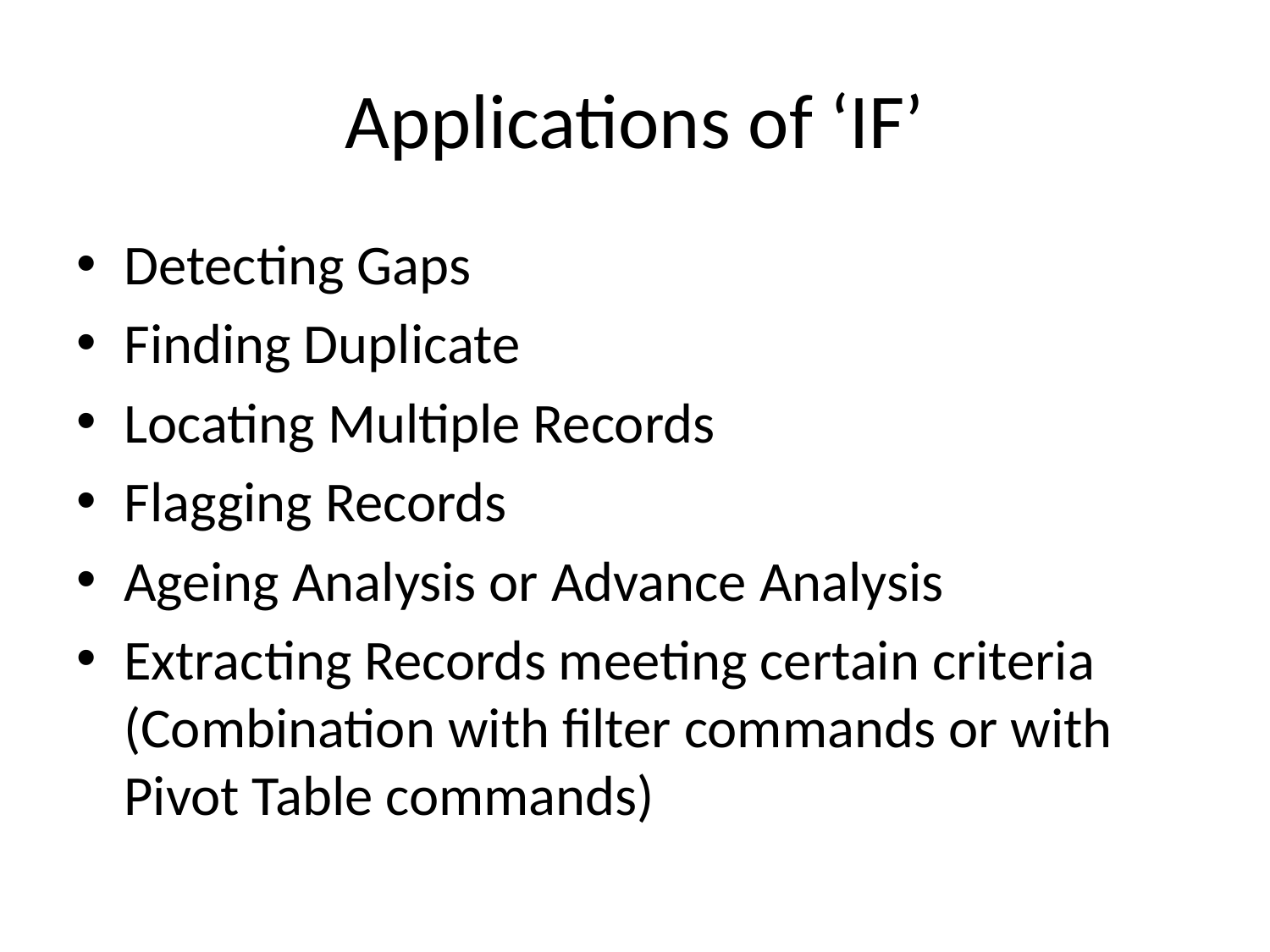

# Applications of ‘IF’
Detecting Gaps
Finding Duplicate
Locating Multiple Records
Flagging Records
Ageing Analysis or Advance Analysis
Extracting Records meeting certain criteria (Combination with filter commands or with Pivot Table commands)